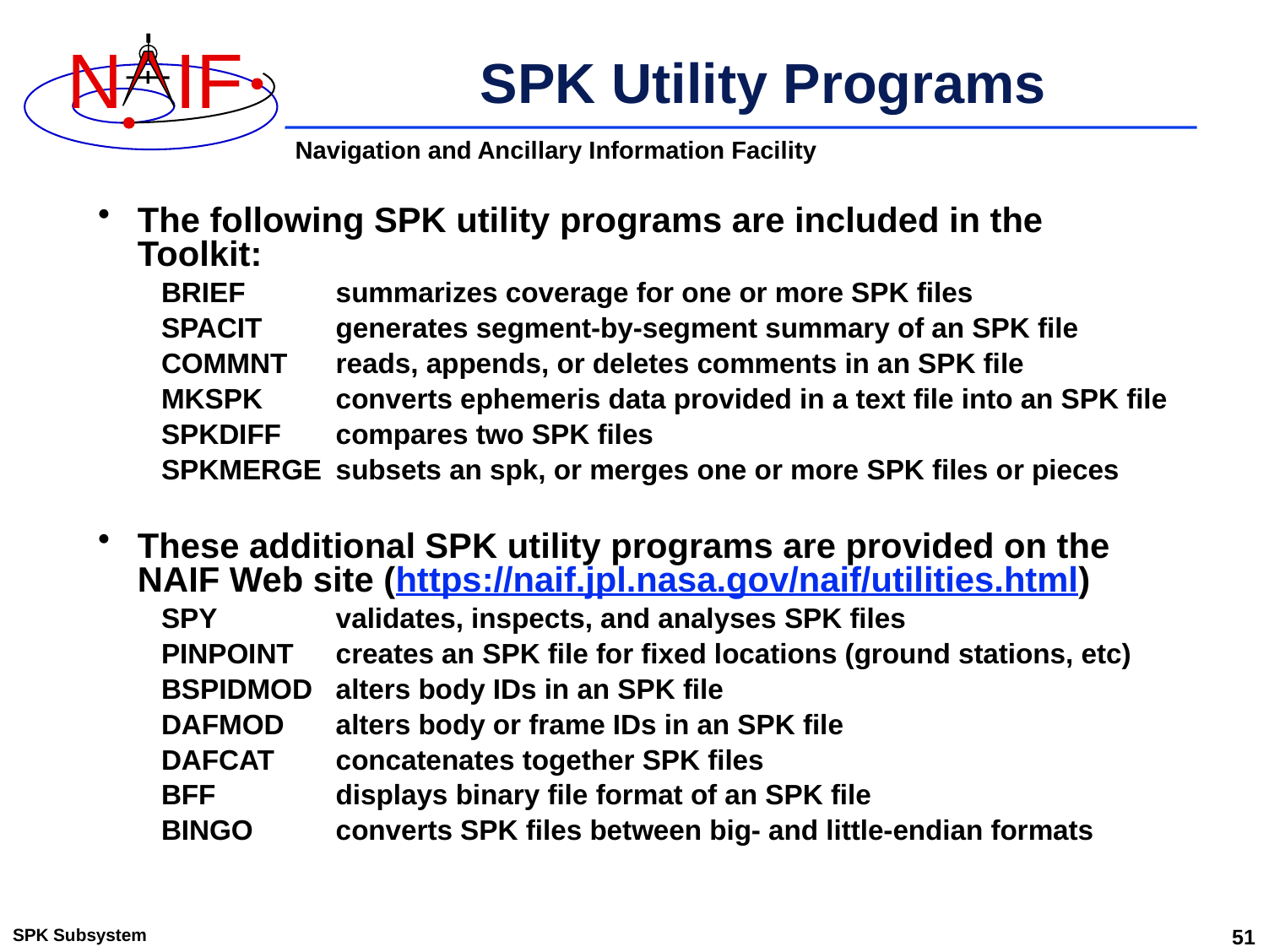

# SPK Utility Programs
The following SPK utility programs are included in the Toolkit:
BRIEF 	summarizes coverage for one or more SPK files
SPACIT	generates segment-by-segment summary of an SPK file
COMMNT	reads, appends, or deletes comments in an SPK file
MKSPK	converts ephemeris data provided in a text file into an SPK file
SPKDIFF	compares two SPK files
SPKMERGE	subsets an spk, or merges one or more SPK files or pieces

These additional SPK utility programs are provided on the NAIF Web site (https://naif.jpl.nasa.gov/naif/utilities.html)
SPY	validates, inspects, and analyses SPK files
PINPOINT	creates an SPK file for fixed locations (ground stations, etc)
BSPIDMOD	alters body IDs in an SPK file
DAFMOD	alters body or frame IDs in an SPK file
DAFCAT	concatenates together SPK files
BFF	displays binary file format of an SPK file
BINGO	converts SPK files between big- and little-endian formats

SPK Subsystem
51